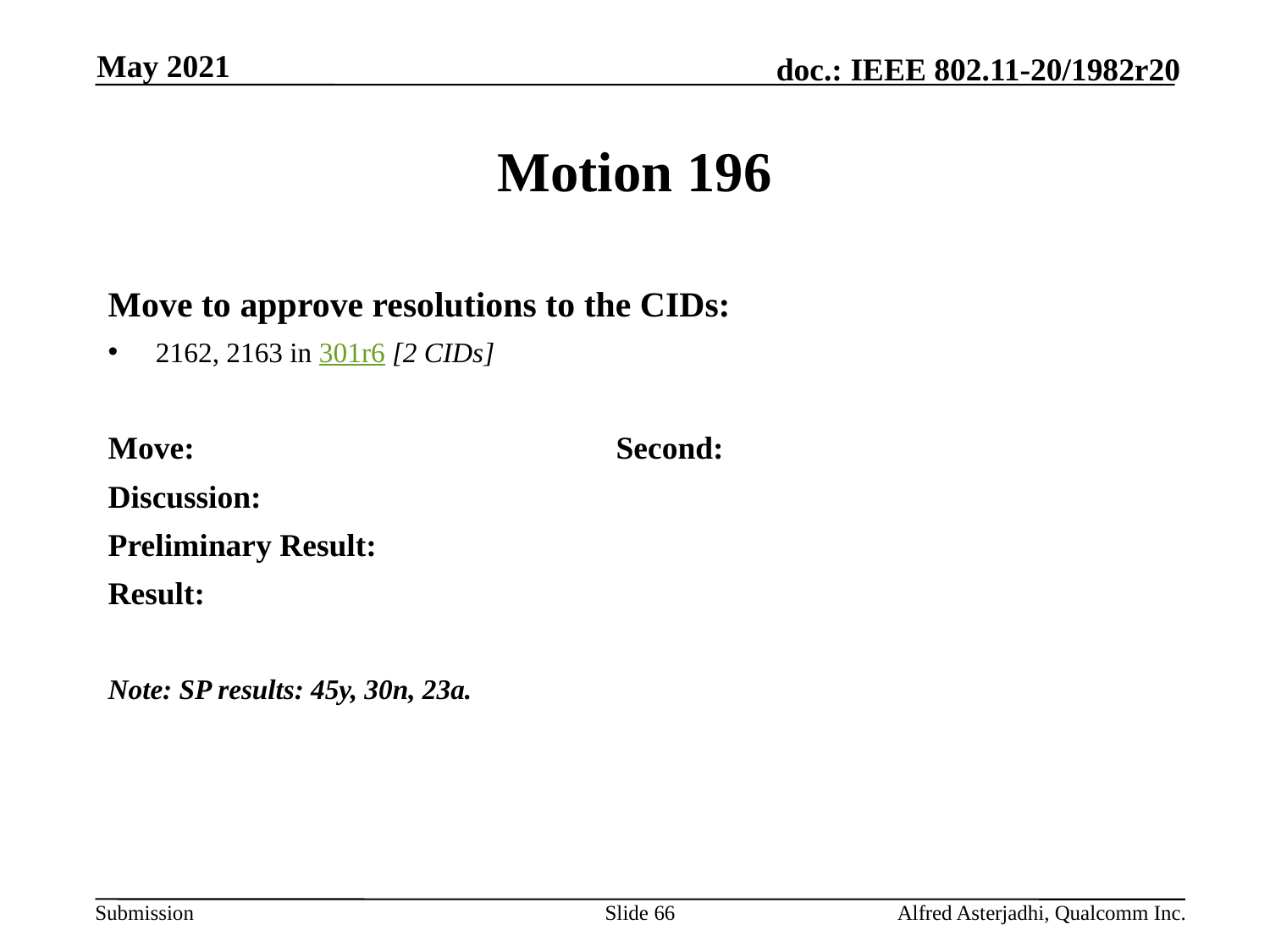

May 2021
# Motion 196
Move to approve resolutions to the CIDs:
2162, 2163 in 301r6 [2 CIDs]

Move: 				Second:
Discussion:
Preliminary Result:
Result:

Note: SP results: 45y, 30n, 23a.
Slide 66
Alfred Asterjadhi, Qualcomm Inc.